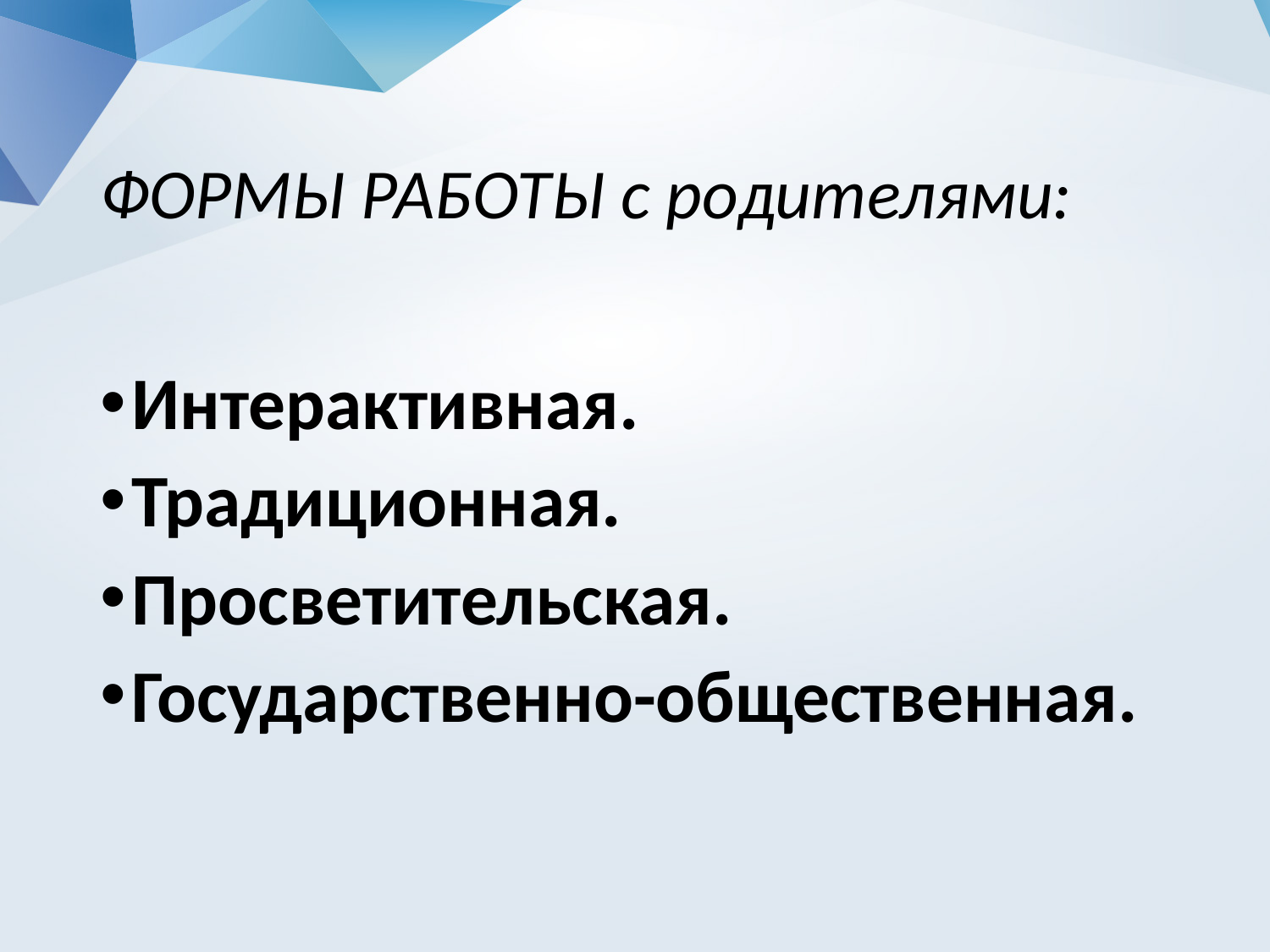

# ФОРМЫ РАБОТЫ с родителями:

Интерактивная.
Традиционная.
Просветительская.
Государственно-общественная.